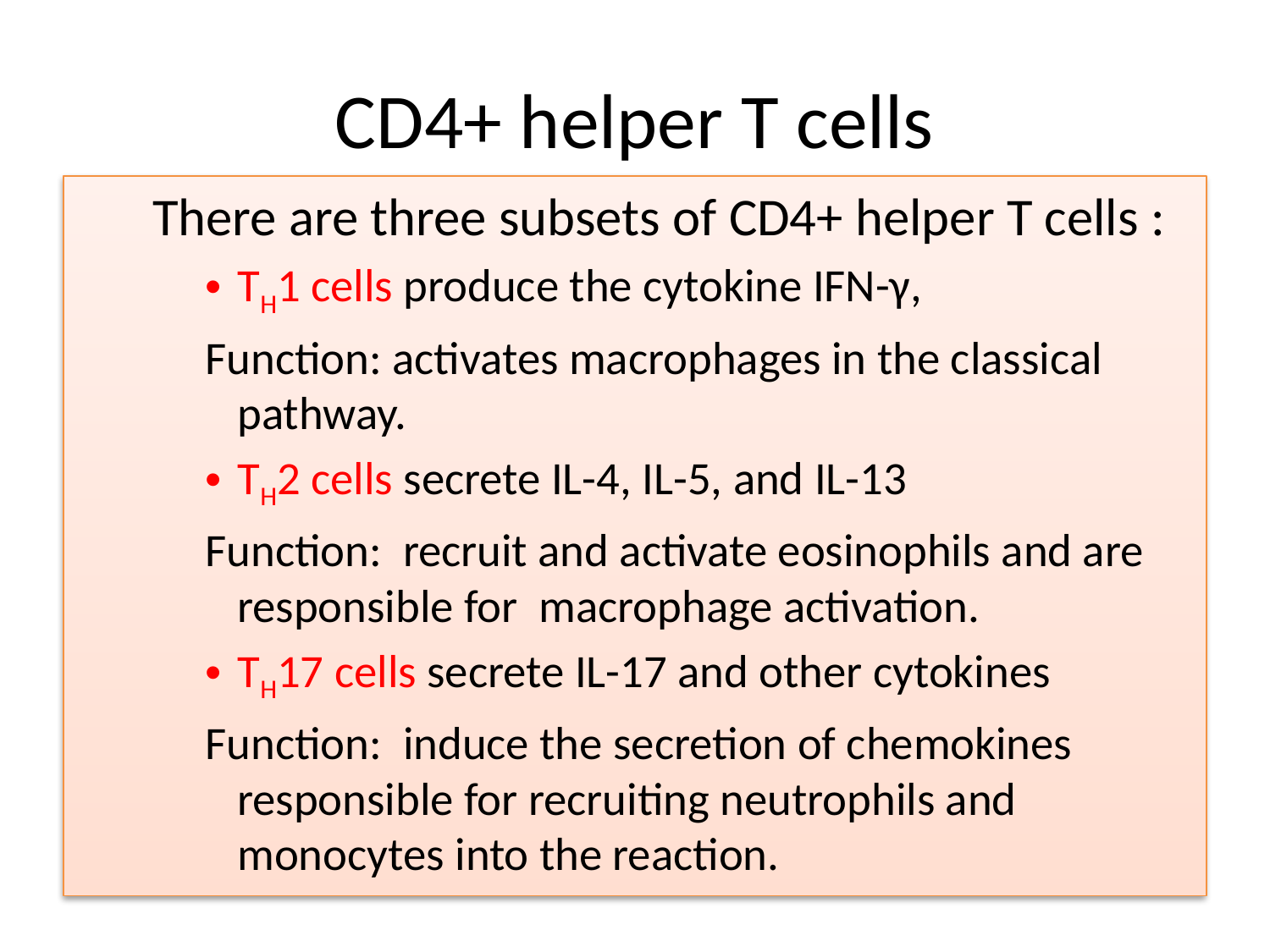

# CD4+ helper T cells
 There are three subsets of CD4+ helper T cells :
TH1 cells produce the cytokine IFN-γ,
Function: activates macrophages in the classical pathway.
TH2 cells secrete IL-4, IL-5, and IL-13
Function:  recruit and activate eosinophils and are responsible for  macrophage activation.
TH17 cells secrete IL-17 and other cytokines
Function:  induce the secretion of chemokines responsible for recruiting neutrophils and monocytes into the reaction.